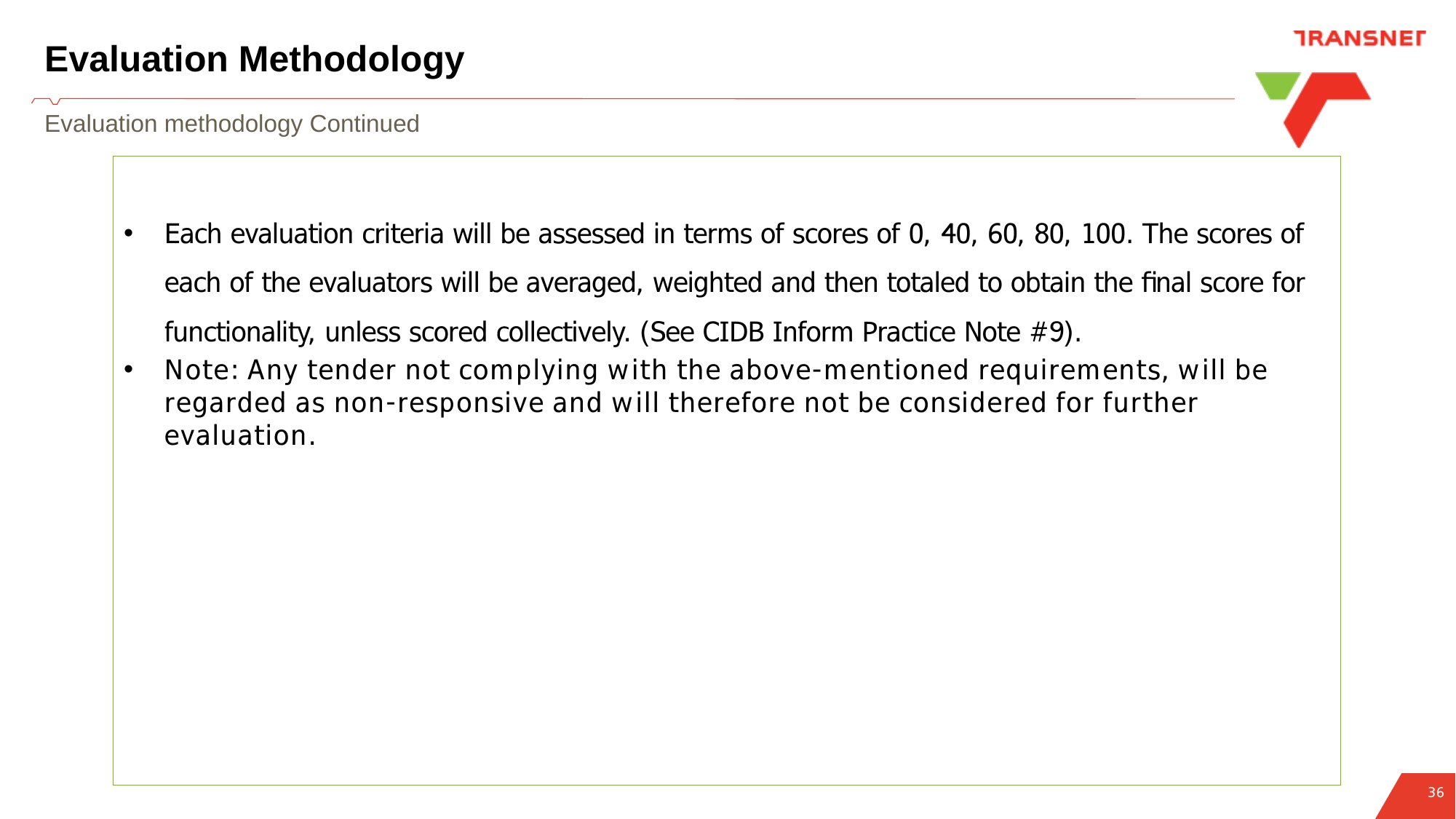

Evaluation Criteria: Functionality
# Evaluation Methodology
Evaluation methodology Continued

Each evaluation criteria will be assessed in terms of scores of 0, 40, 60, 80, 100. The scores of each of the evaluators will be averaged, weighted and then totaled to obtain the final score for functionality, unless scored collectively. (See CIDB Inform Practice Note #9).
Note: Any tender not complying with the above-mentioned requirements, will be regarded as non-responsive and will therefore not be considered for further evaluation.